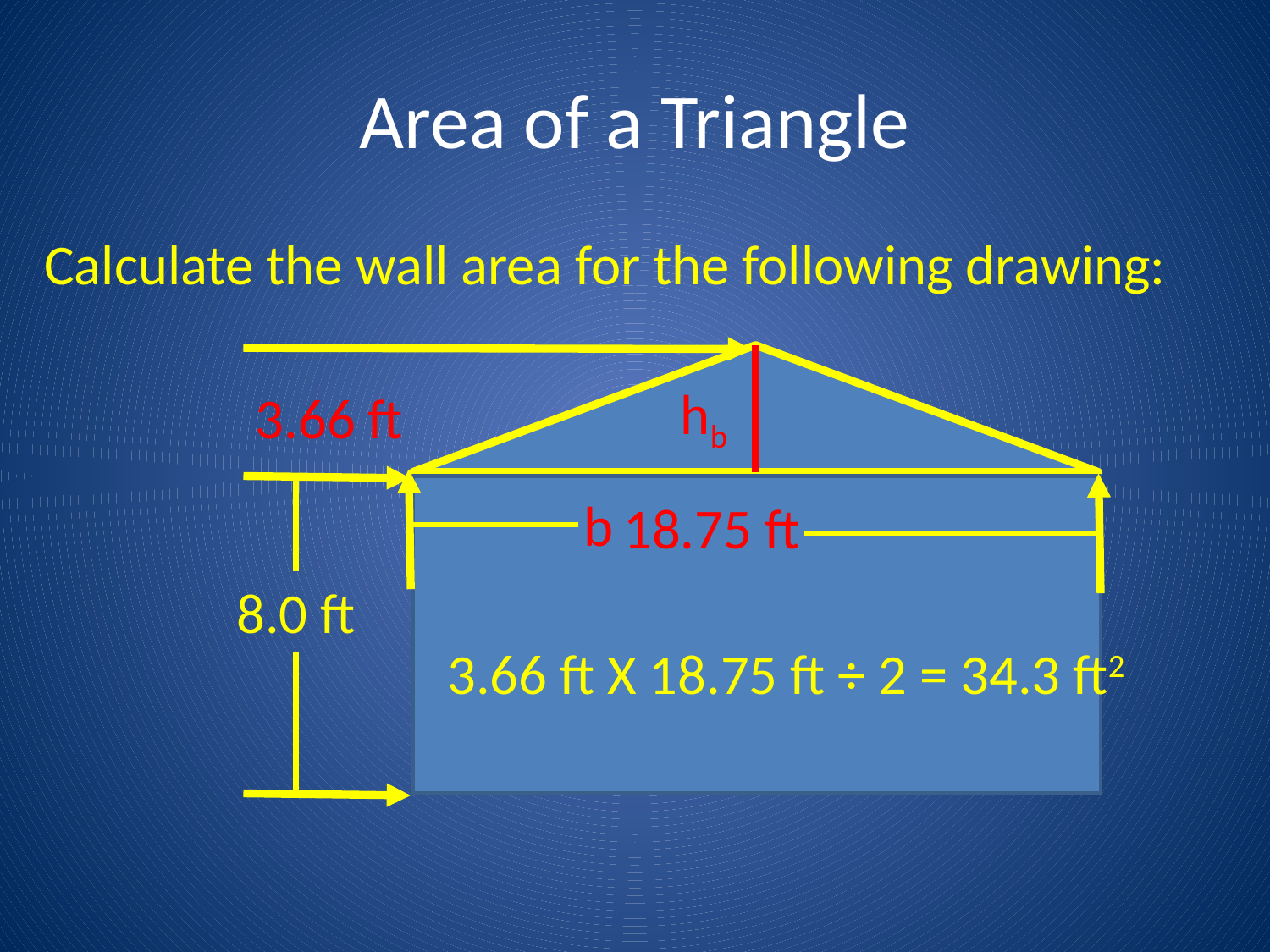

# Area of a Triangle
Calculate the wall area for the following drawing:

hb
3.66 ft

b
18.75 ft
8.0 ft
3.66 ft X 18.75 ft ÷ 2 = 34.3 ft2